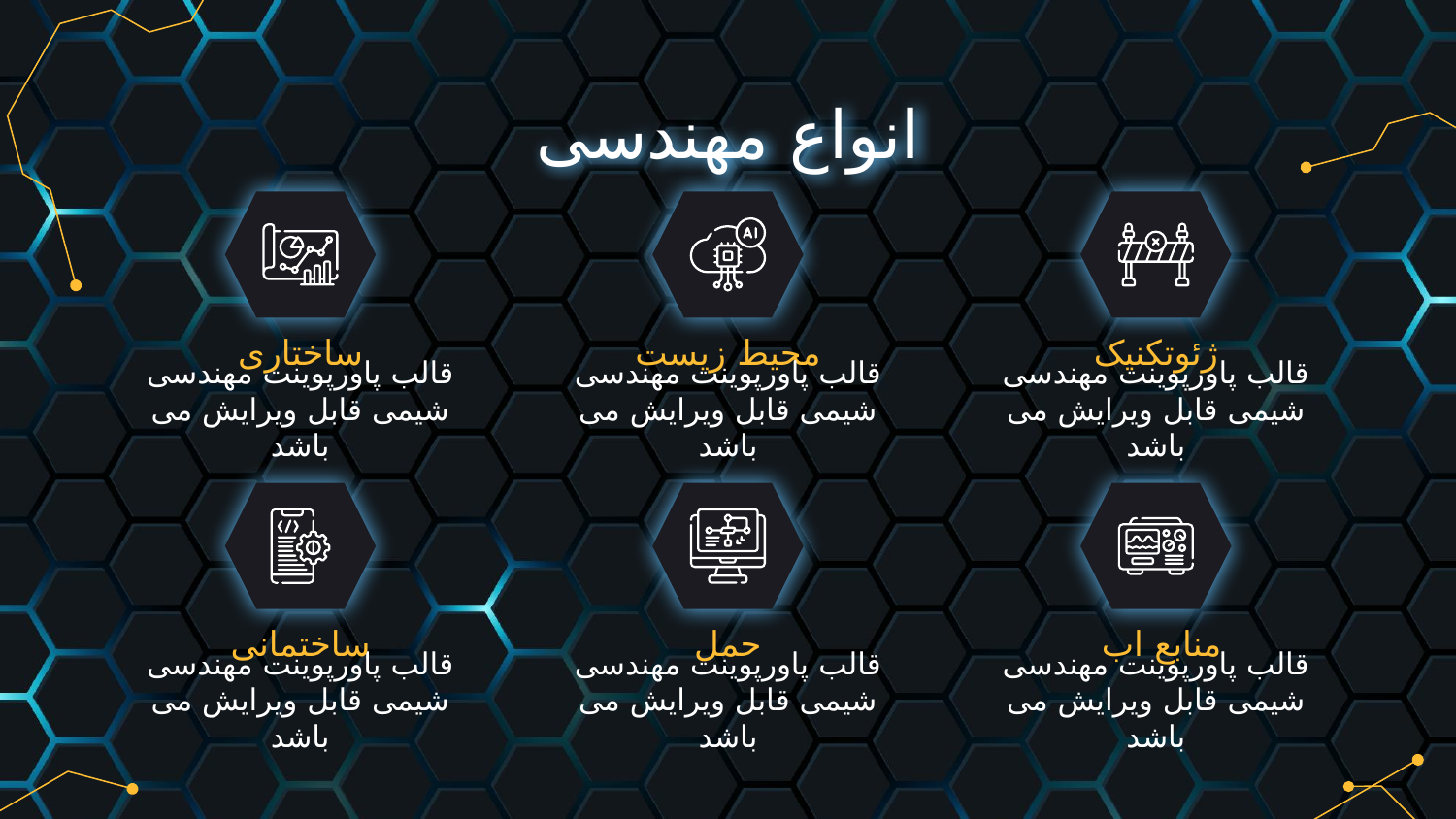

# انواع مهندسی

ساختاری
محیط زیست
ژئوتکنیک
قالب پاورپوینت مهندسی شیمی قابل ویرایش می باشد
قالب پاورپوینت مهندسی شیمی قابل ویرایش می باشد
قالب پاورپوینت مهندسی شیمی قابل ویرایش می باشد

حمل
منابع اب
ساختمانی
قالب پاورپوینت مهندسی شیمی قابل ویرایش می باشد
قالب پاورپوینت مهندسی شیمی قابل ویرایش می باشد
قالب پاورپوینت مهندسی شیمی قابل ویرایش می باشد